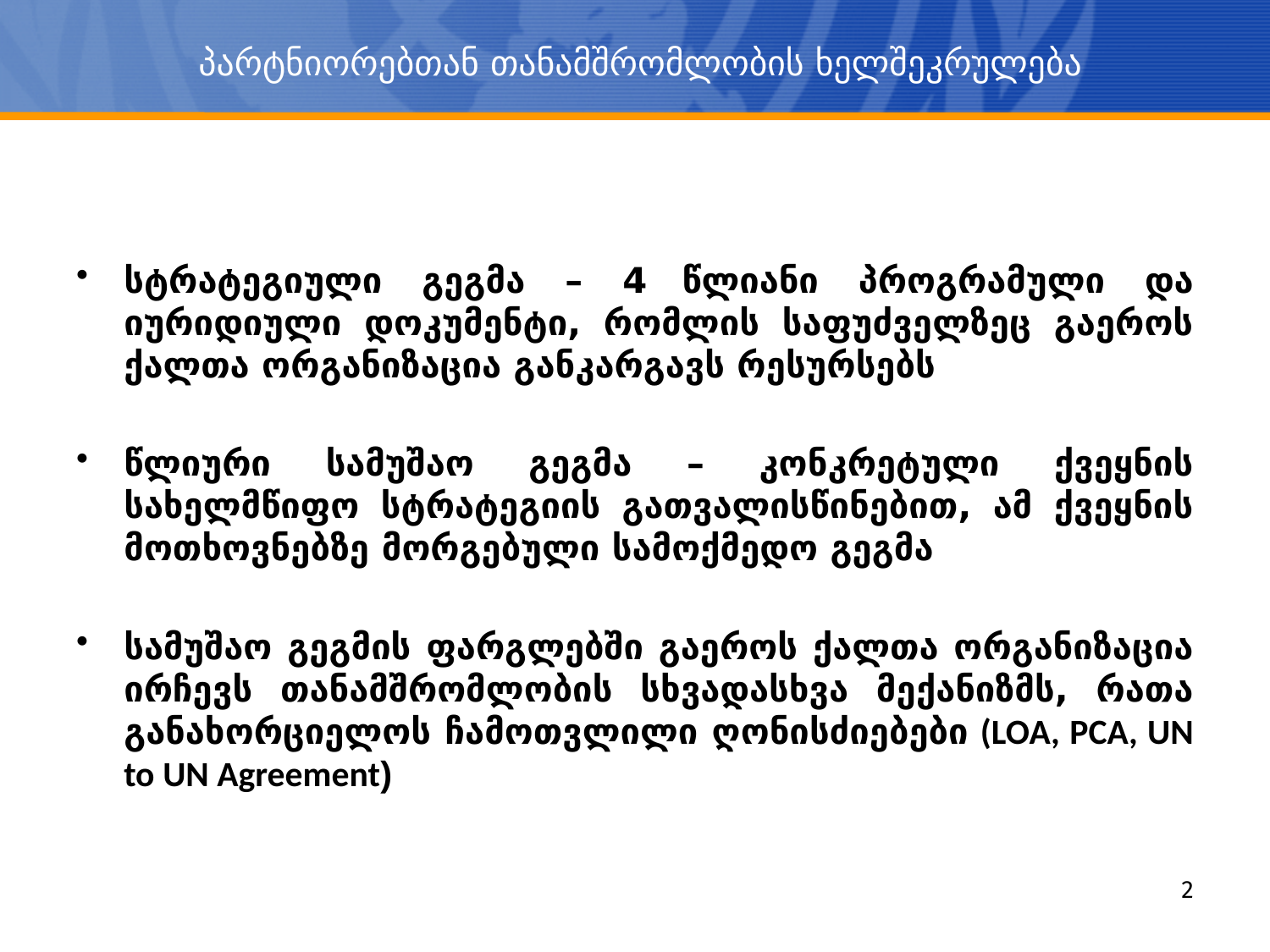

# პარტნიორებთან თანამშრომლობის ხელშეკრულება

სტრატეგიული გეგმა – 4 წლიანი პროგრამული და იურიდიული დოკუმენტი, რომლის საფუძველზეც გაეროს ქალთა ორგანიზაცია განკარგავს რესურსებს

წლიური სამუშაო გეგმა – კონკრეტული ქვეყნის სახელმწიფო სტრატეგიის გათვალისწინებით, ამ ქვეყნის მოთხოვნებზე მორგებული სამოქმედო გეგმა

სამუშაო გეგმის ფარგლებში გაეროს ქალთა ორგანიზაცია ირჩევს თანამშრომლობის სხვადასხვა მექანიზმს, რათა განახორციელოს ჩამოთვლილი ღონისძიებები (LOA, PCA, UN to UN Agreement)

2